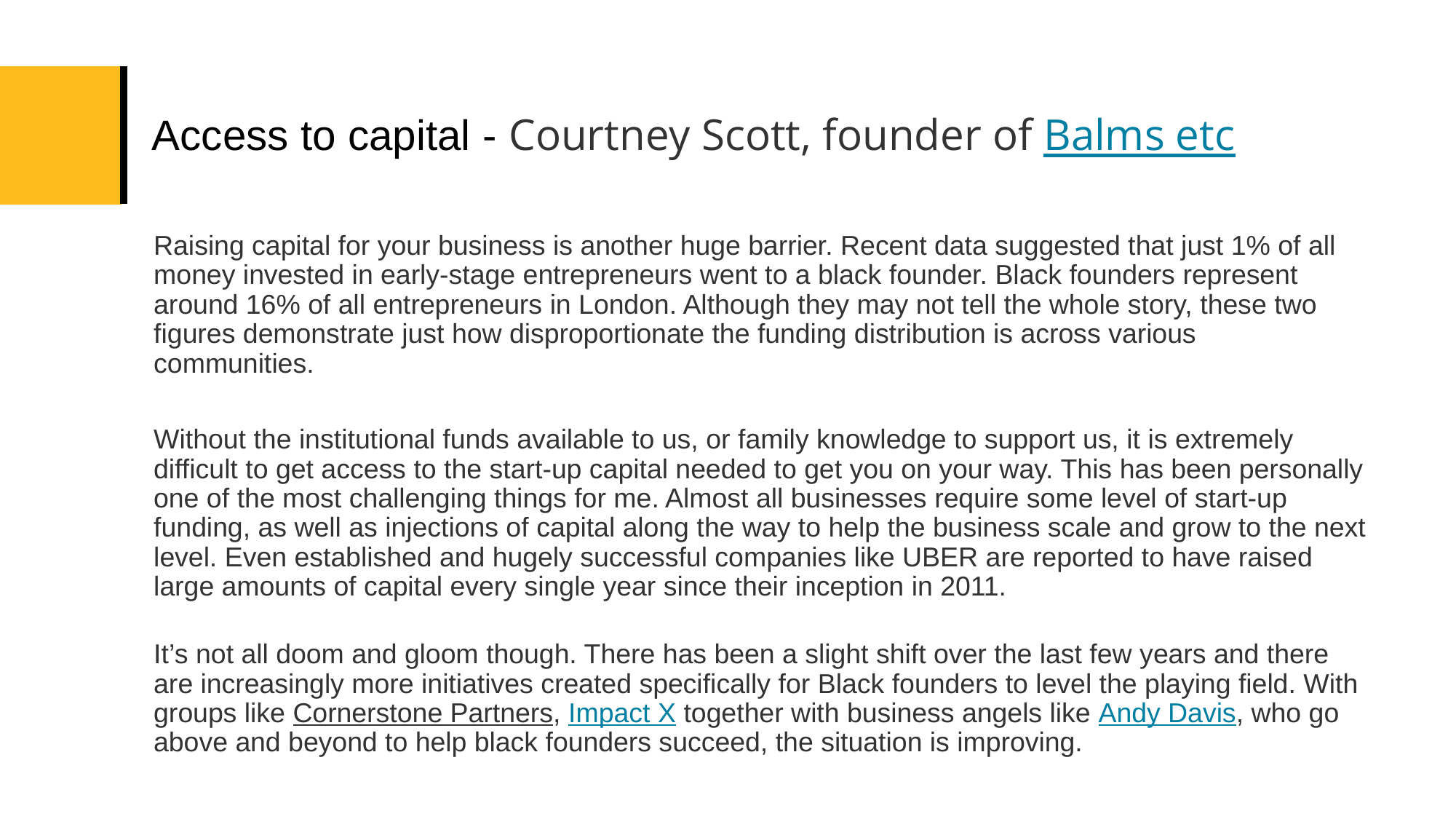

# Access to capital - Courtney Scott, founder of Balms etc
Raising capital for your business is another huge barrier. Recent data suggested that just 1% of all money invested in early-stage entrepreneurs went to a black founder. Black founders represent around 16% of all entrepreneurs in London. Although they may not tell the whole story, these two figures demonstrate just how disproportionate the funding distribution is across various communities.

Without the institutional funds available to us, or family knowledge to support us, it is extremely difficult to get access to the start-up capital needed to get you on your way. This has been personally one of the most challenging things for me. Almost all businesses require some level of start-up funding, as well as injections of capital along the way to help the business scale and grow to the next level. Even established and hugely successful companies like UBER are reported to have raised large amounts of capital every single year since their inception in 2011.
It’s not all doom and gloom though. There has been a slight shift over the last few years and there are increasingly more initiatives created specifically for Black founders to level the playing field. With groups like Cornerstone Partners, Impact X together with business angels like Andy Davis, who go above and beyond to help black founders succeed, the situation is improving.